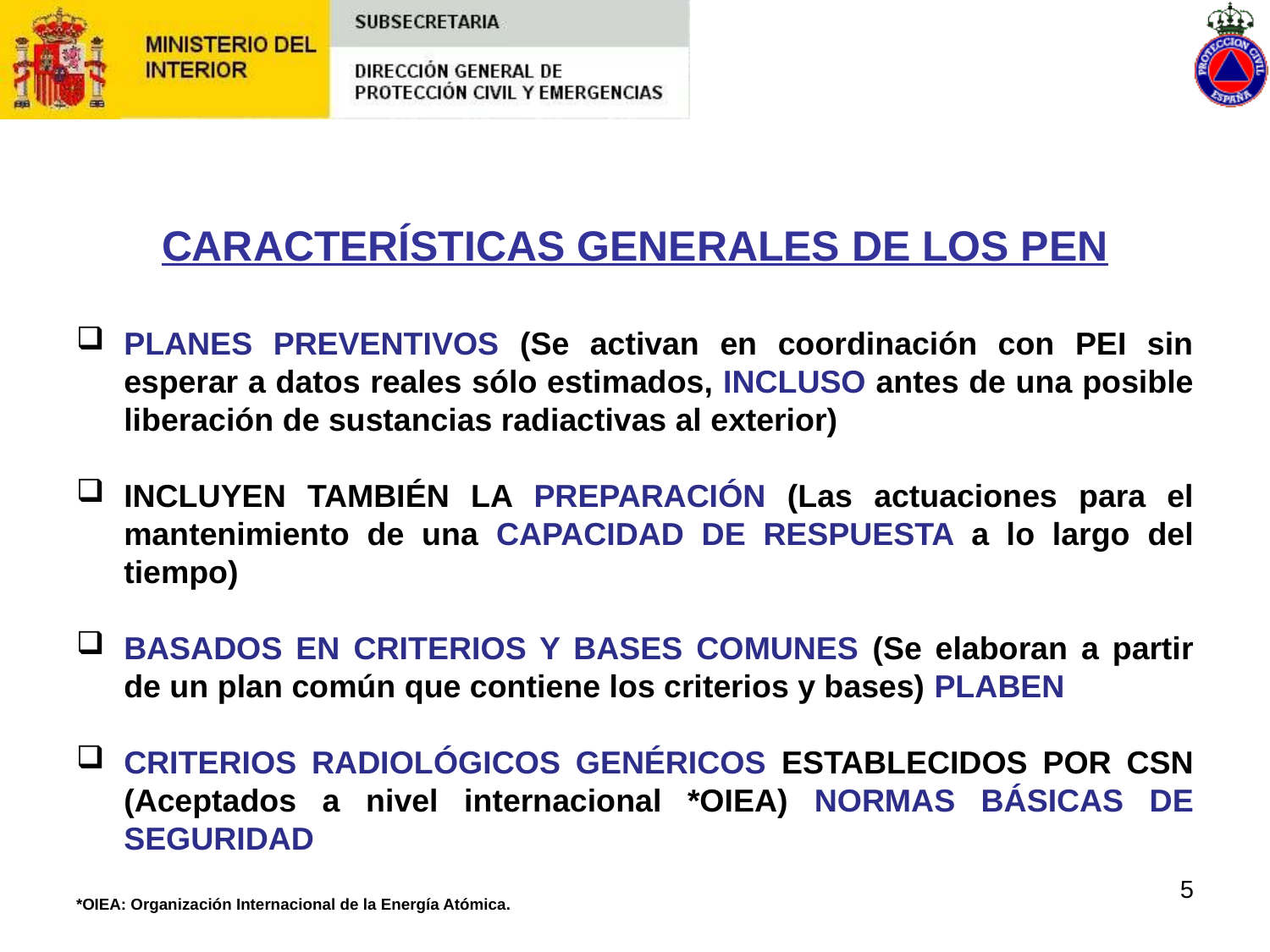

#
CARACTERÍSTICAS GENERALES DE LOS PEN

PLANES PREVENTIVOS (Se activan en coordinación con PEI sin esperar a datos reales sólo estimados, INCLUSO antes de una posible liberación de sustancias radiactivas al exterior)

INCLUYEN TAMBIÉN LA PREPARACIÓN (Las actuaciones para el mantenimiento de una CAPACIDAD DE RESPUESTA a lo largo del tiempo)

BASADOS EN CRITERIOS Y BASES COMUNES (Se elaboran a partir de un plan común que contiene los criterios y bases) PLABEN

CRITERIOS RADIOLÓGICOS GENÉRICOS ESTABLECIDOS POR CSN (Aceptados a nivel internacional *OIEA) NORMAS BÁSICAS DE SEGURIDAD

*OIEA: Organización Internacional de la Energía Atómica.

5